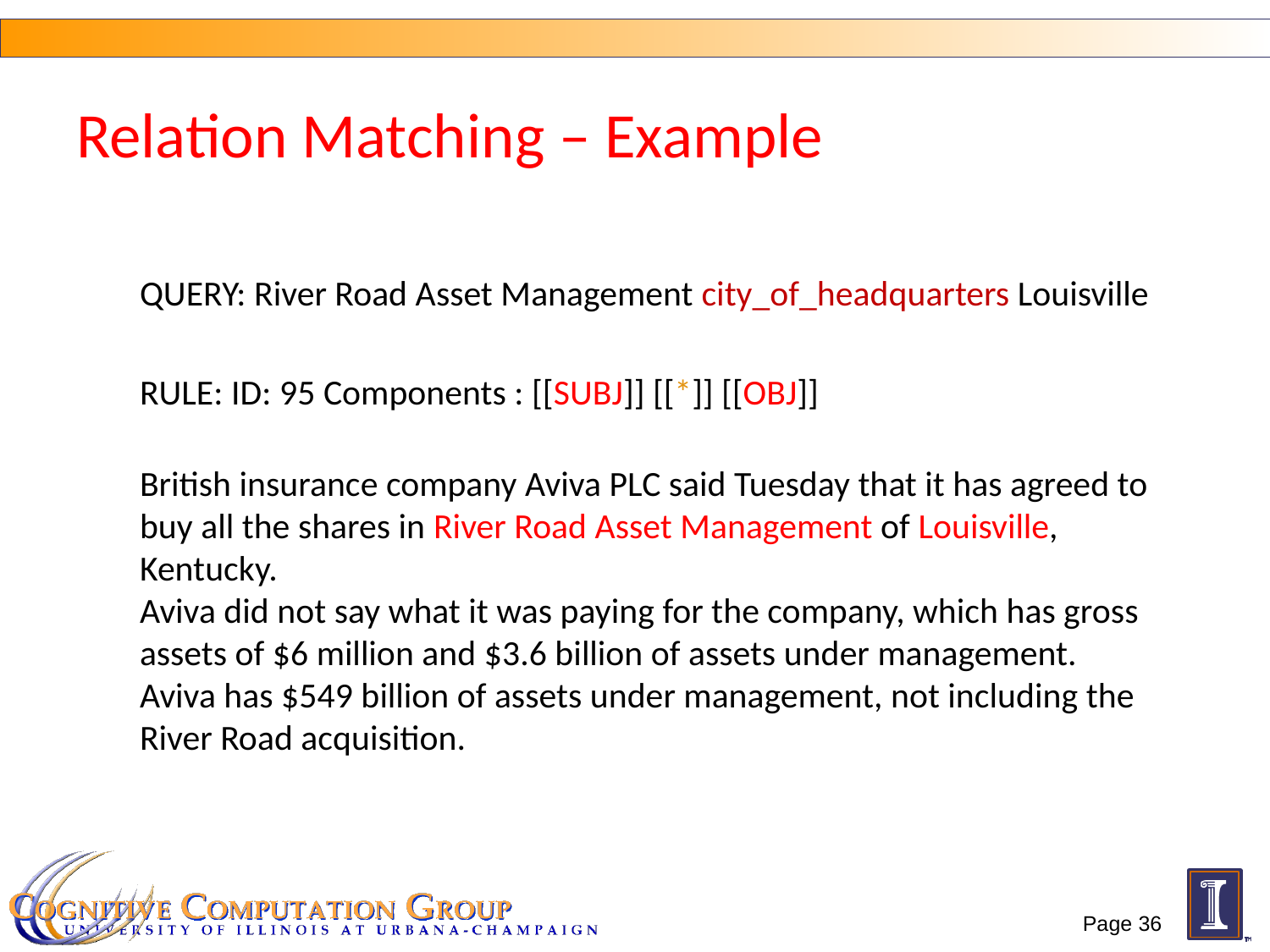

# Relation Matching – Example
QUERY: River Road Asset Management city_of_headquarters Louisville

RULE: ID: 95 Components : [[SUBJ]] [[*]] [[OBJ]]
British insurance company Aviva PLC said Tuesday that it has agreed to buy all the shares in River Road Asset Management of Louisville, Kentucky.
Aviva did not say what it was paying for the company, which has gross assets of $6 million and $3.6 billion of assets under management.
Aviva has $549 billion of assets under management, not including the River Road acquisition.
Page 36